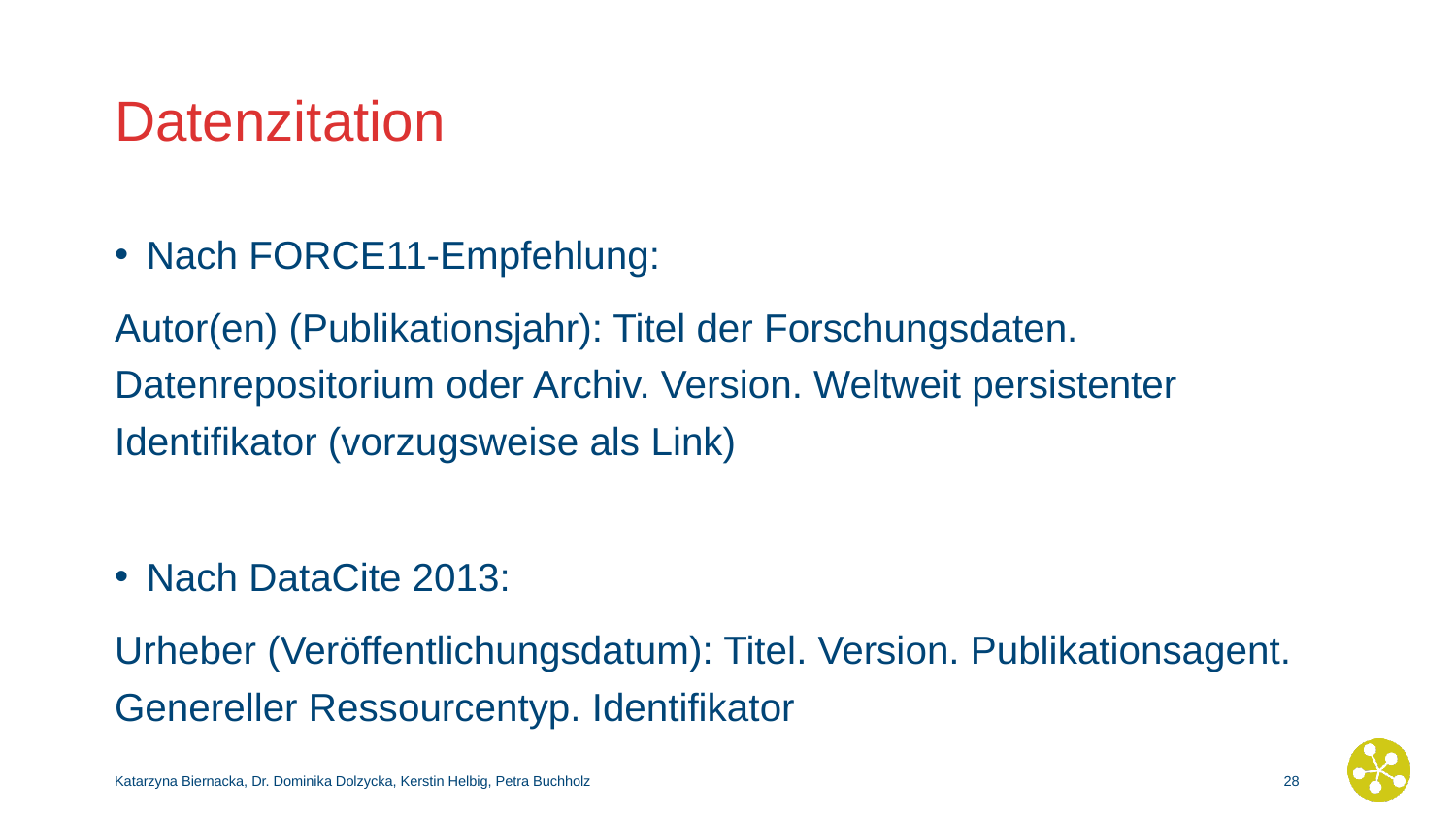

# Datenzitation
Nach FORCE11-Empfehlung:
Autor(en) (Publikationsjahr): Titel der Forschungsdaten. Datenrepositorium oder Archiv. Version. Weltweit persistenter Identifikator (vorzugsweise als Link)

Nach DataCite 2013:
Urheber (Veröffentlichungsdatum): Titel. Version. Publikationsagent. Genereller Ressourcentyp. Identifikator
Katarzyna Biernacka, Dr. Dominika Dolzycka, Kerstin Helbig, Petra Buchholz
28